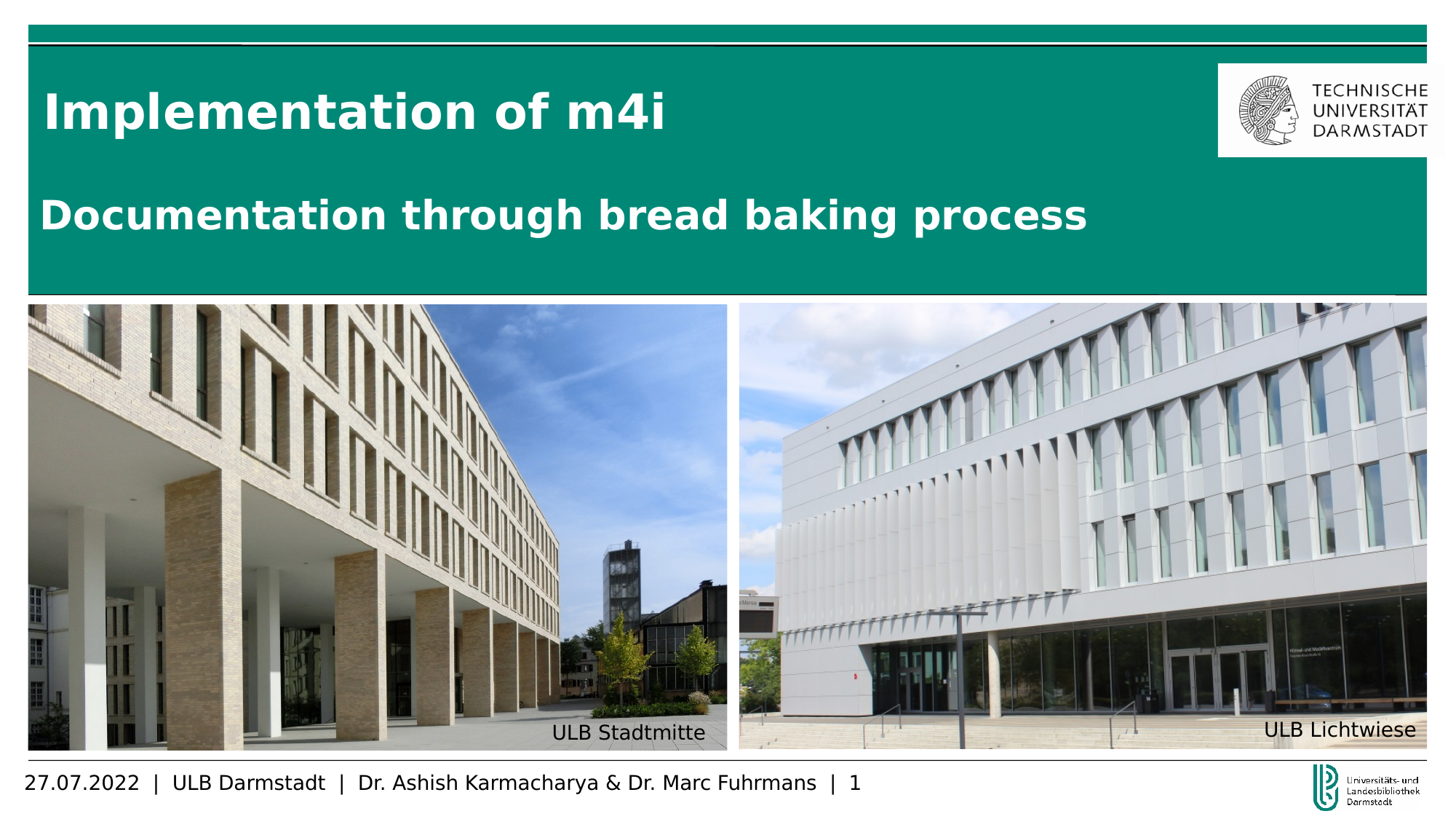

# Implementation of m4i
Documentation through bread baking process